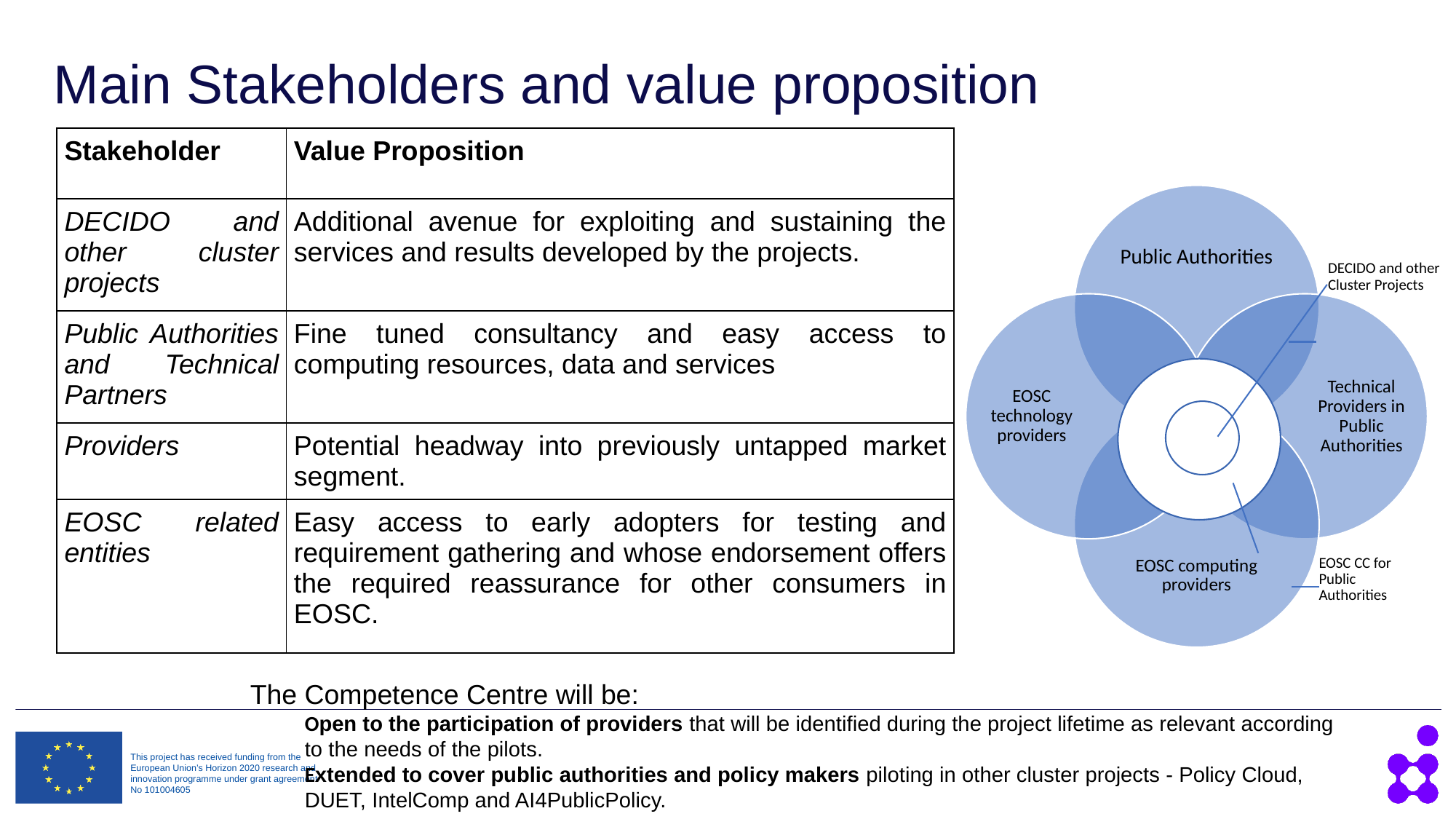

# Main Stakeholders and value proposition
| Stakeholder | Value Proposition |
| --- | --- |
| DECIDO and other cluster projects | Additional avenue for exploiting and sustaining the services and results developed by the projects. |
| Public Authorities and Technical Partners | Fine tuned consultancy and easy access to computing resources, data and services |
| Providers | Potential headway into previously untapped market segment. |
| EOSC related entities | Easy access to early adopters for testing and requirement gathering and whose endorsement offers the required reassurance for other consumers in EOSC. |

Public Authorities

EOSC technology providers
Technical Providers in Public Authorities

EOSC computing providers

DECIDO and other Cluster Projects

EOSC CC for Public Authorities

The Competence Centre will be:
Open to the participation of providers that will be identified during the project lifetime as relevant according to the needs of the pilots.
Extended to cover public authorities and policy makers piloting in other cluster projects - Policy Cloud, DUET, IntelComp and AI4PublicPolicy.